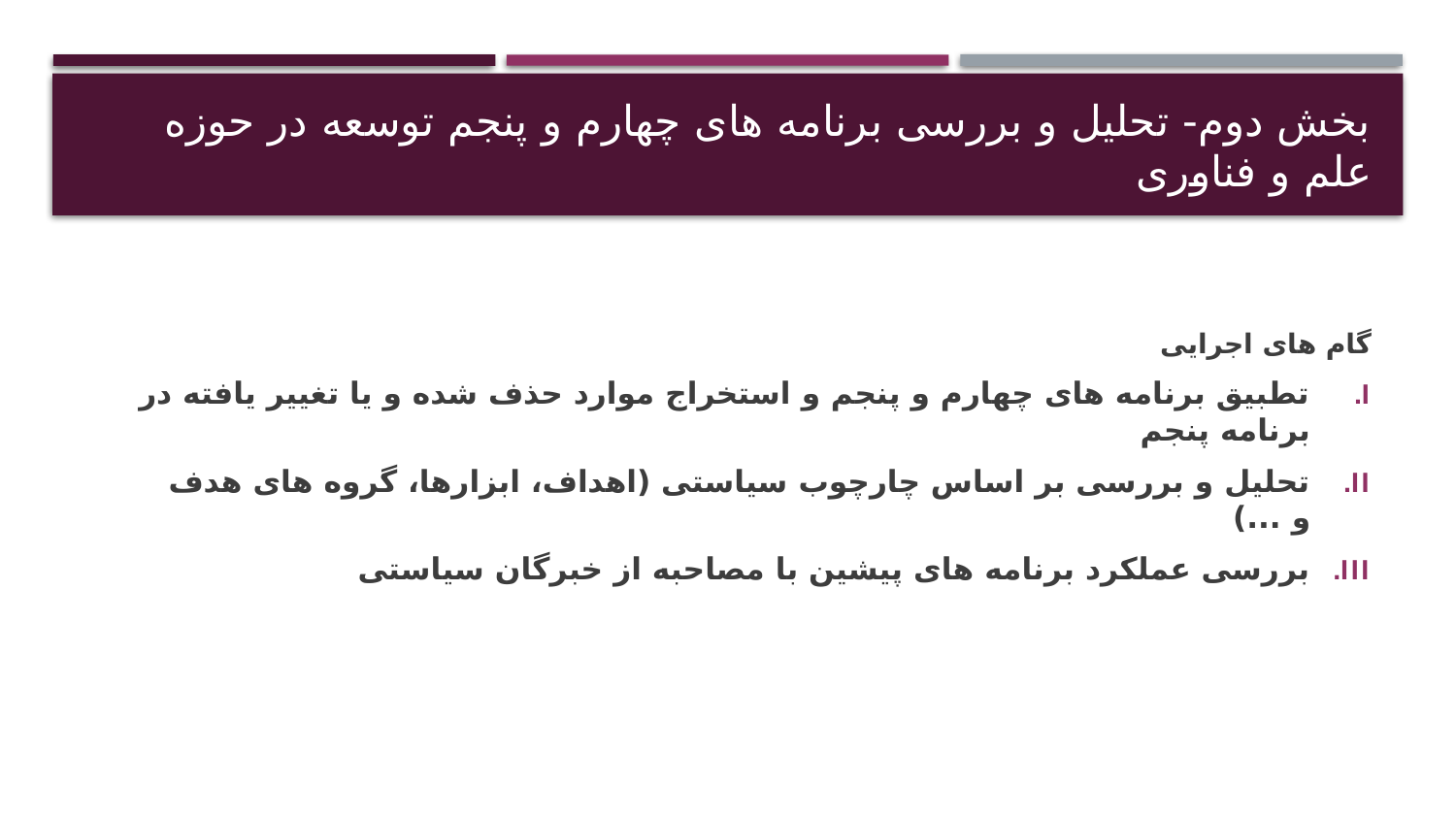

# بخش دوم- تحلیل و بررسی برنامه های چهارم و پنجم توسعه در حوزه علم و فناوری
گام های اجرایی
تطبیق برنامه های چهارم و پنجم و استخراج موارد حذف شده و یا تغییر یافته در برنامه پنجم
تحلیل و بررسی بر اساس چارچوب سیاستی (اهداف، ابزارها، گروه های هدف و ...)
بررسی عملکرد برنامه های پیشین با مصاحبه از خبرگان سیاستی